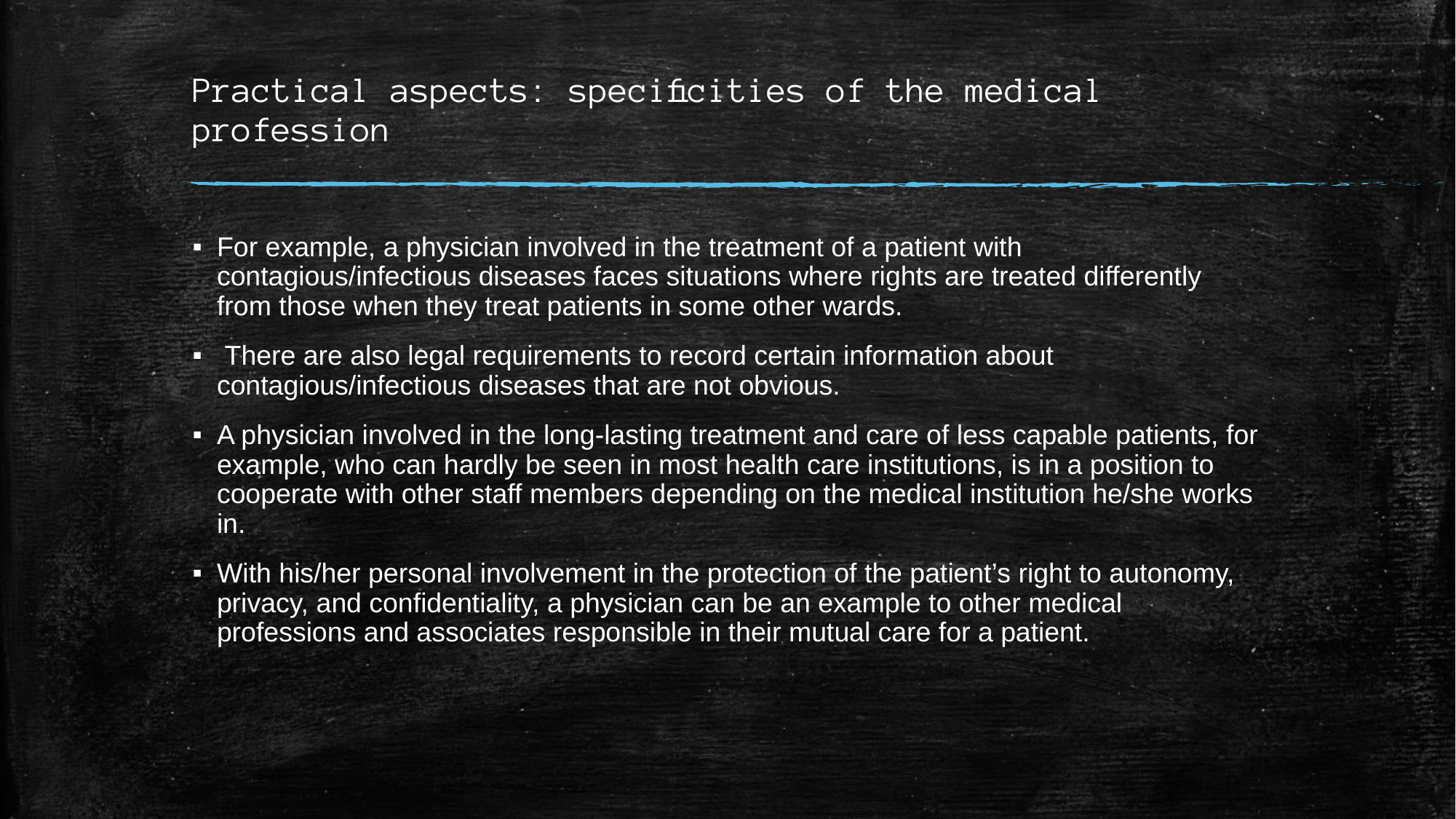

# Practical aspects: speciﬁcities of the medical profession
For example, a physician involved in the treatment of a patient with contagious/infectious diseases faces situations where rights are treated differently from those when they treat patients in some other wards.
 There are also legal requirements to record certain information about contagious/infectious diseases that are not obvious.
A physician involved in the long-lasting treatment and care of less capable patients, for example, who can hardly be seen in most health care institutions, is in a position to cooperate with other staff members depending on the medical institution he/she works in.
With his/her personal involvement in the protection of the patient’s right to autonomy, privacy, and conﬁdentiality, a physician can be an example to other medical professions and associates responsible in their mutual care for a patient.